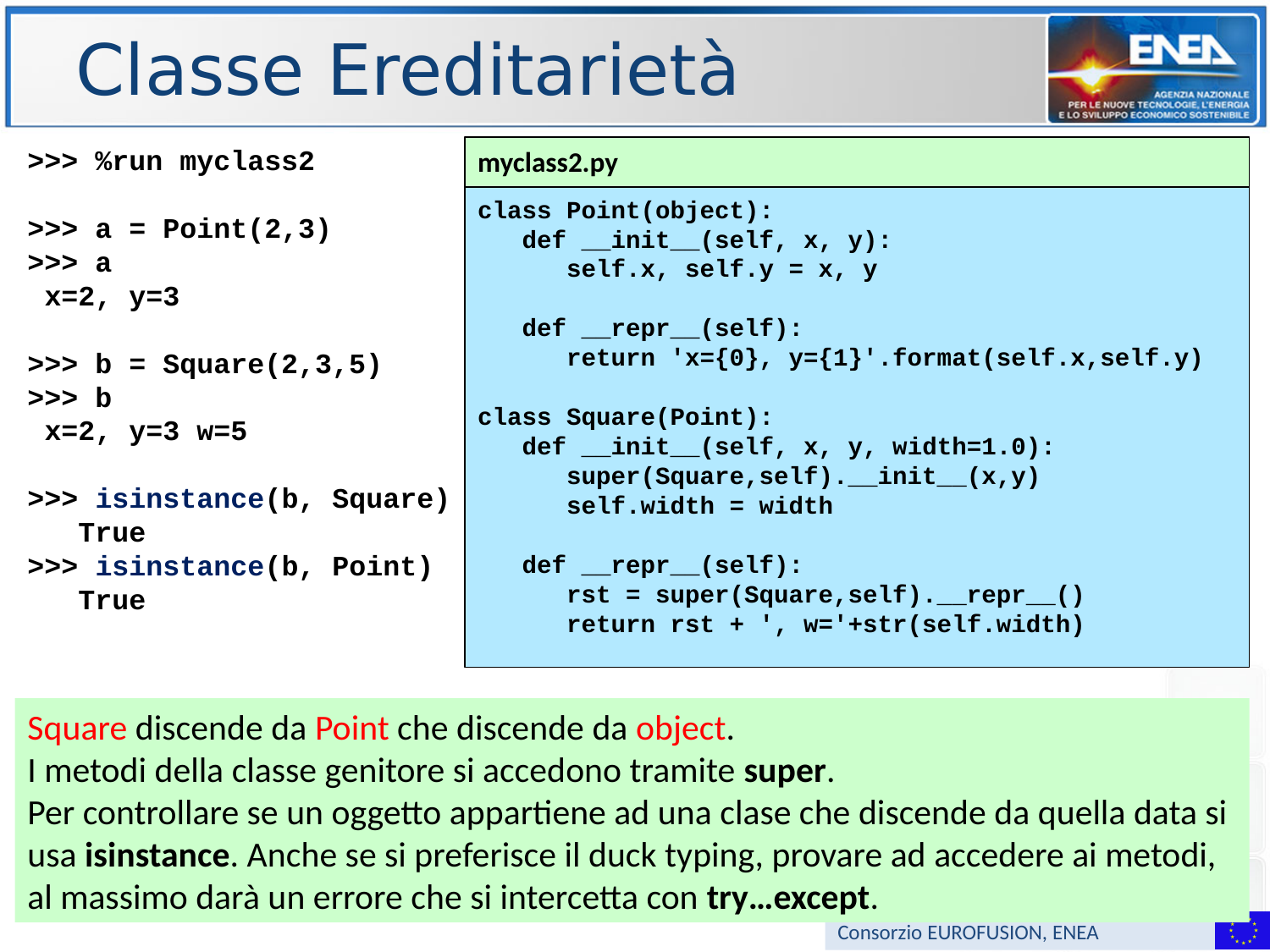

# Classe Ereditarietà
>>> %run myclass2

>>> a = Point(2,3)
>>> a
 x=2, y=3

>>> b = Square(2,3,5)
>>> b
 x=2, y=3 w=5

>>> isinstance(b, Square)
   True
>>> isinstance(b, Point)
   True

myclass2.py
class Point(object):
   def __init__(self, x, y):
      self.x, self.y = x, y

   def __repr__(self):
      return 'x={0}, y={1}'.format(self.x,self.y)

class Square(Point):
   def __init__(self, x, y, width=1.0):
      super(Square,self).__init__(x,y)
      self.width = width

   def __repr__(self):
      rst = super(Square,self).__repr__()
      return rst + ', w='+str(self.width)
Square discende da Point che discende da object.
I metodi della classe genitore si accedono tramite super.
Per controllare se un oggetto appartiene ad una clase che discende da quella data si usa isinstance. Anche se si preferisce il duck typing, provare ad accedere ai metodi, al massimo darà un errore che si intercetta con try…except.